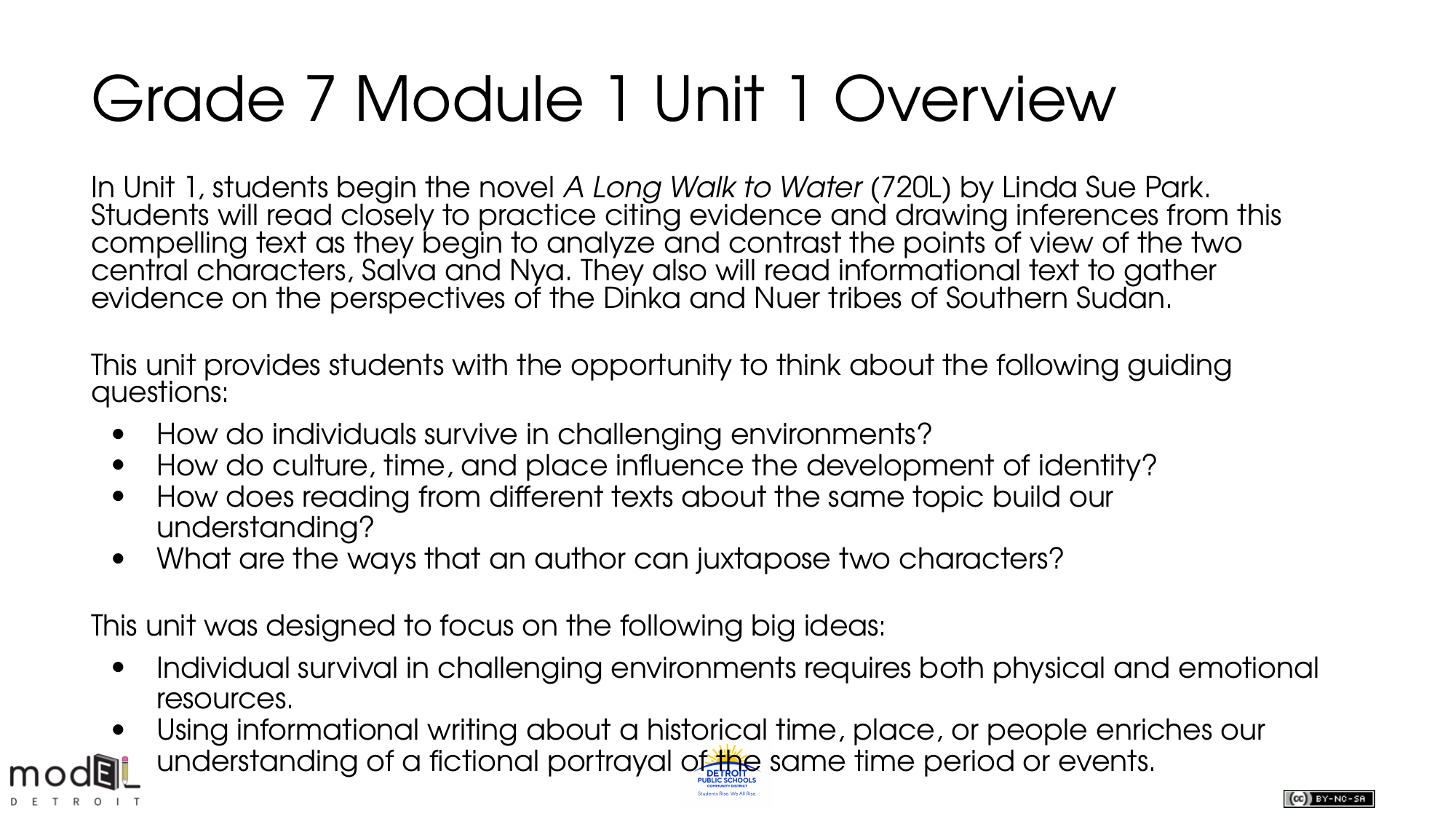

# Grade 7 Module 1 Unit 1 Overview
In Unit 1, students begin the novel A Long Walk to Water (720L) by Linda Sue Park. Students will read closely to practice citing evidence and drawing inferences from this compelling text as they begin to analyze and contrast the points of view of the two central characters, Salva and Nya. They also will read informational text to gather evidence on the perspectives of the Dinka and Nuer tribes of Southern Sudan.

This unit provides students with the opportunity to think about the following guiding questions:
How do individuals survive in challenging environments?
How do culture, time, and place influence the development of identity?
How does reading from different texts about the same topic build our understanding?
What are the ways that an author can juxtapose two characters?

This unit was designed to focus on the following big ideas:
Individual survival in challenging environments requires both physical and emotional resources.
Using informational writing about a historical time, place, or people enriches our understanding of a fictional portrayal of the same time period or events.